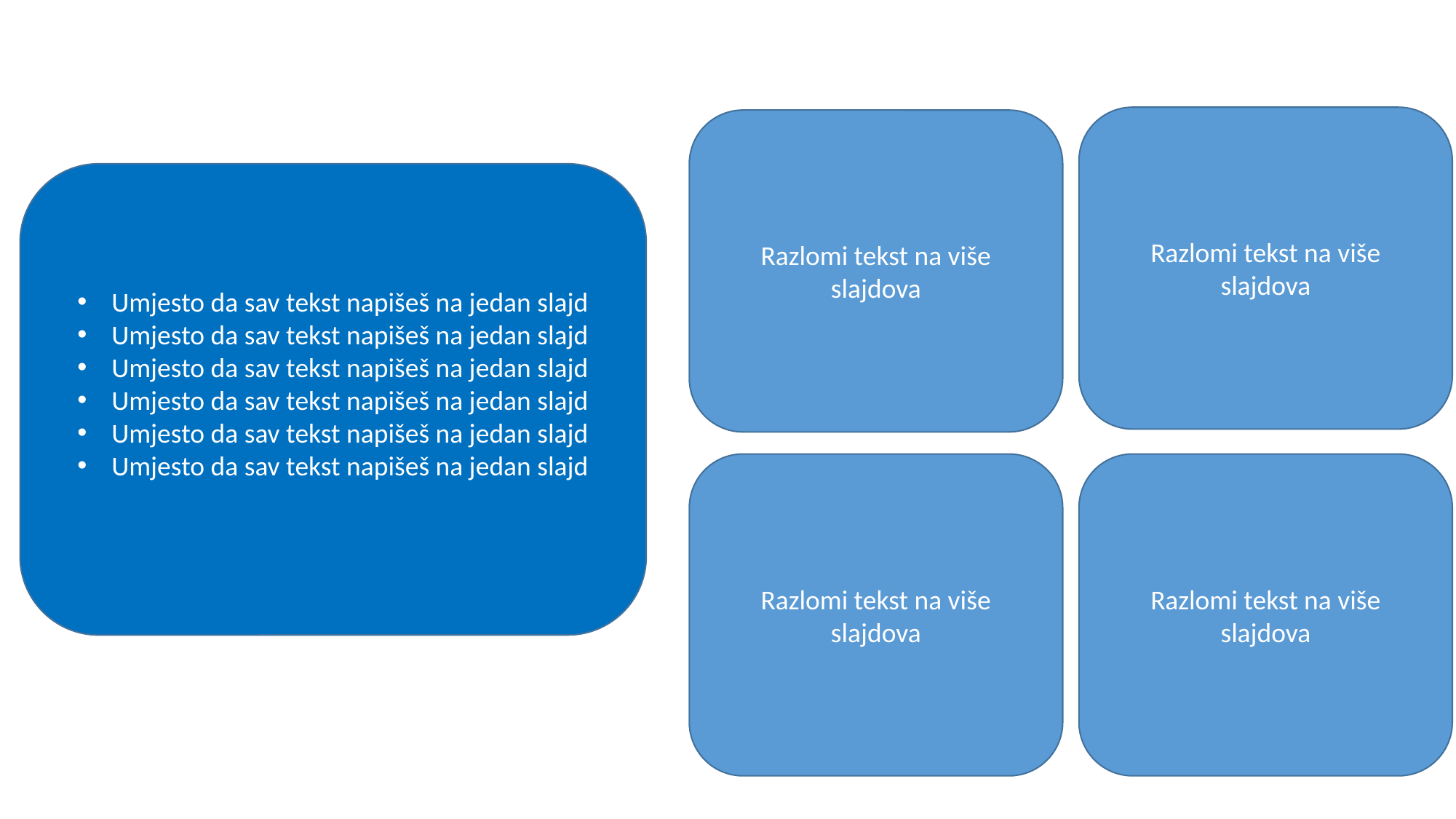

Razlomi tekst na više slajdova
Razlomi tekst na više slajdova
Umjesto da sav tekst napišeš na jedan slajd
Umjesto da sav tekst napišeš na jedan slajd
Umjesto da sav tekst napišeš na jedan slajd
Umjesto da sav tekst napišeš na jedan slajd
Umjesto da sav tekst napišeš na jedan slajd
Umjesto da sav tekst napišeš na jedan slajd

Razlomi tekst na više slajdova
Razlomi tekst na više slajdova